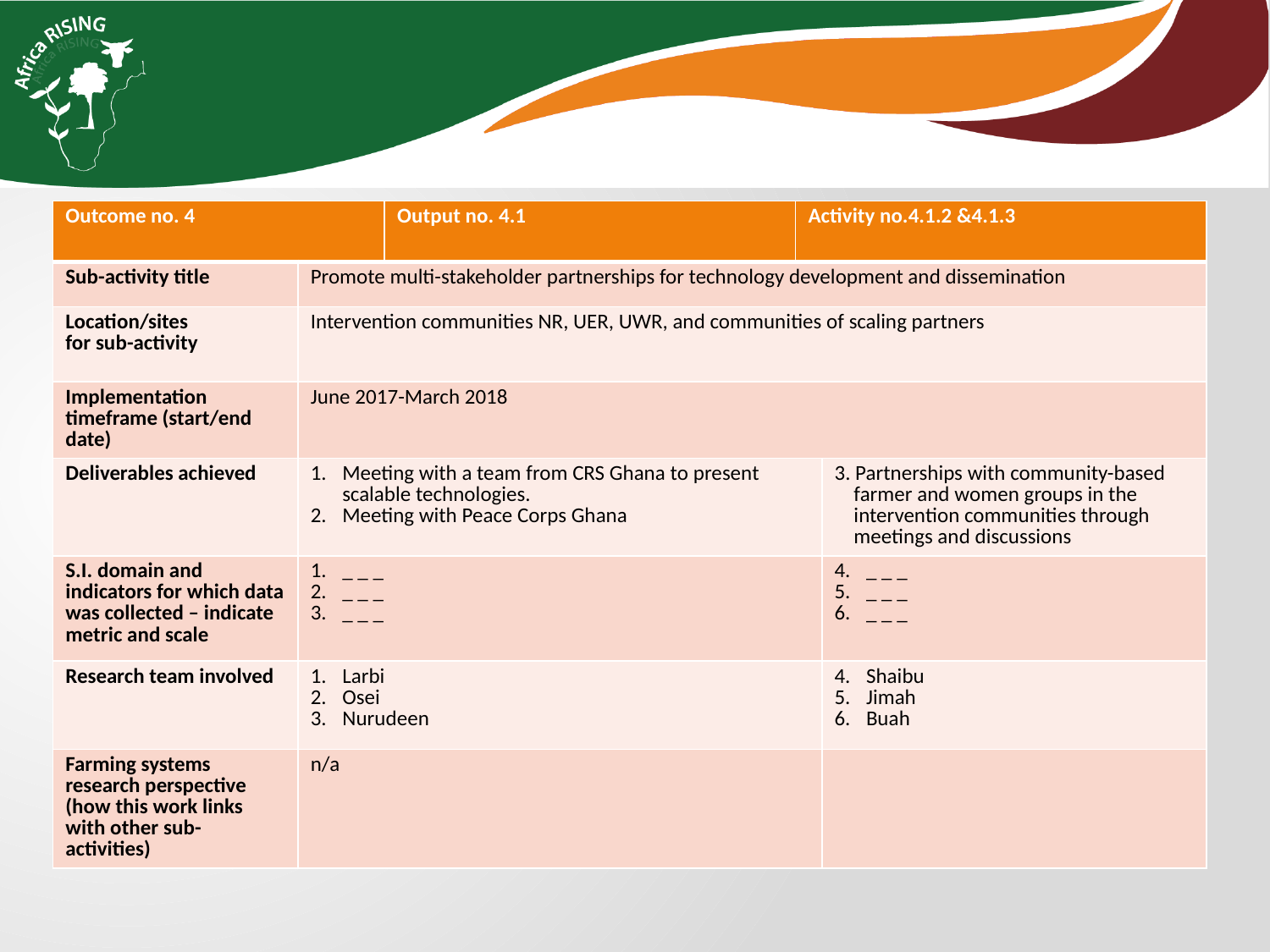

| Outcome no. 4 |  | Output no. 4.1 | Activity no.4.1.2 &4.1.3 |  |
| --- | --- | --- | --- | --- |
| Sub-activity title | Promote multi-stakeholder partnerships for technology development and dissemination |  |  |  |
| Location/sites for sub-activity | Intervention communities NR, UER, UWR, and communities of scaling partners |  |  |  |
| Implementation timeframe (start/end date) | June 2017-March 2018 |  |  |  |
| Deliverables achieved | Meeting with a team from CRS Ghana to present scalable technologies. Meeting with Peace Corps Ghana |  |  | 3. Partnerships with community-based farmer and women groups in the intervention communities through meetings and discussions |
| S.I. domain and indicators for which data was collected – indicate metric and scale | \_ \_ \_ \_ \_ \_ \_ \_ \_ |  |  | \_ \_ \_ \_ \_ \_ \_ \_ \_ |
| Research team involved | Larbi Osei Nurudeen |  |  | Shaibu Jimah Buah |
| Farming systems research perspective (how this work links with other sub-activities) | n/a |  |  |  |